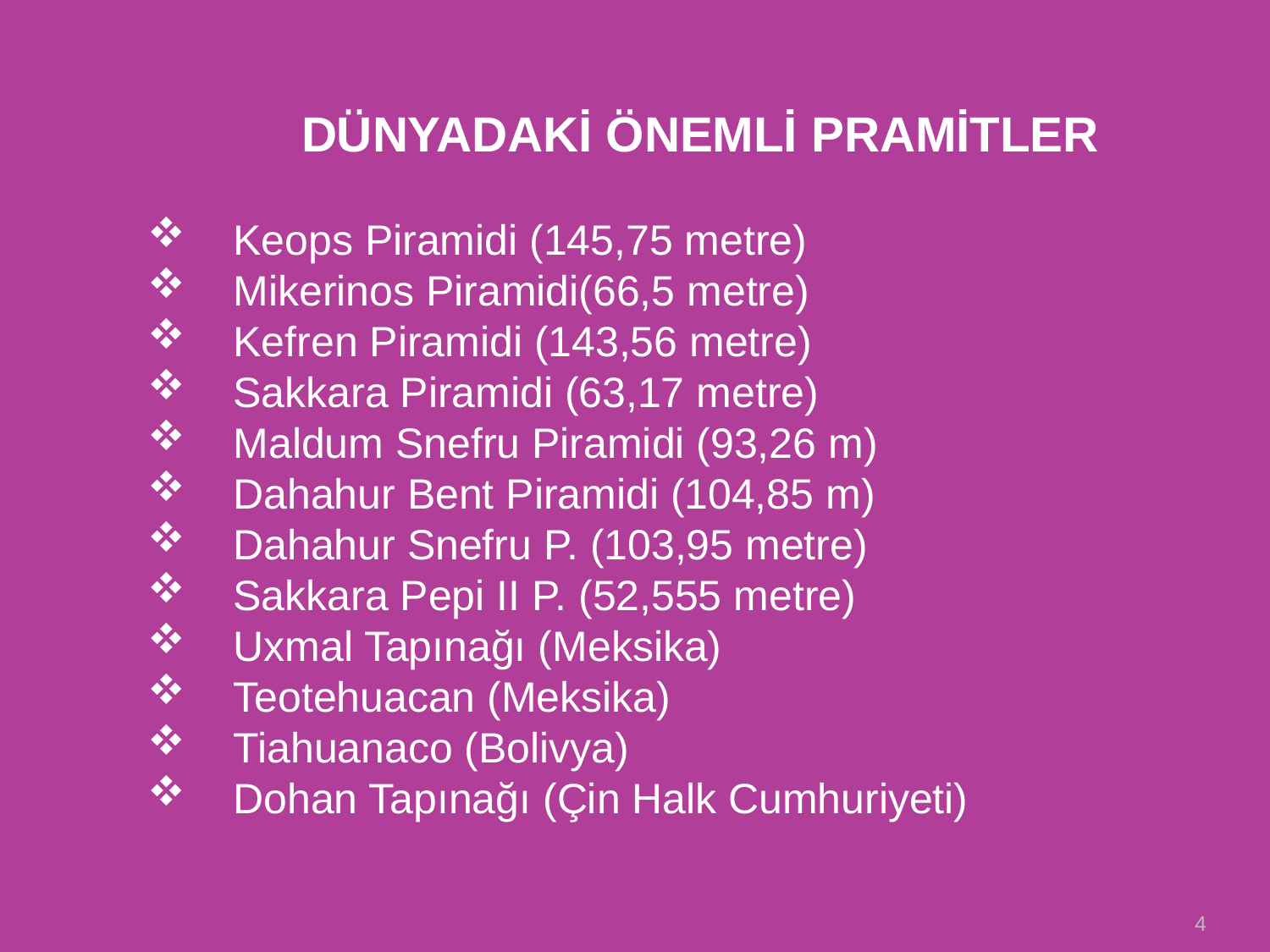

DÜNYADAKİ ÖNEMLİ PRAMİTLER

    Keops Piramidi (145,75 metre)
    Mikerinos Piramidi(66,5 metre)
    Kefren Piramidi (143,56 metre)
    Sakkara Piramidi (63,17 metre)
    Maldum Snefru Piramidi (93,26 m)
    Dahahur Bent Piramidi (104,85 m)
    Dahahur Snefru P. (103,95 metre)
    Sakkara Pepi II P. (52,555 metre)
    Uxmal Tapınağı (Meksika)
    Teotehuacan (Meksika)
    Tiahuanaco (Bolivya)
    Dohan Tapınağı (Çin Halk Cumhuriyeti)
4